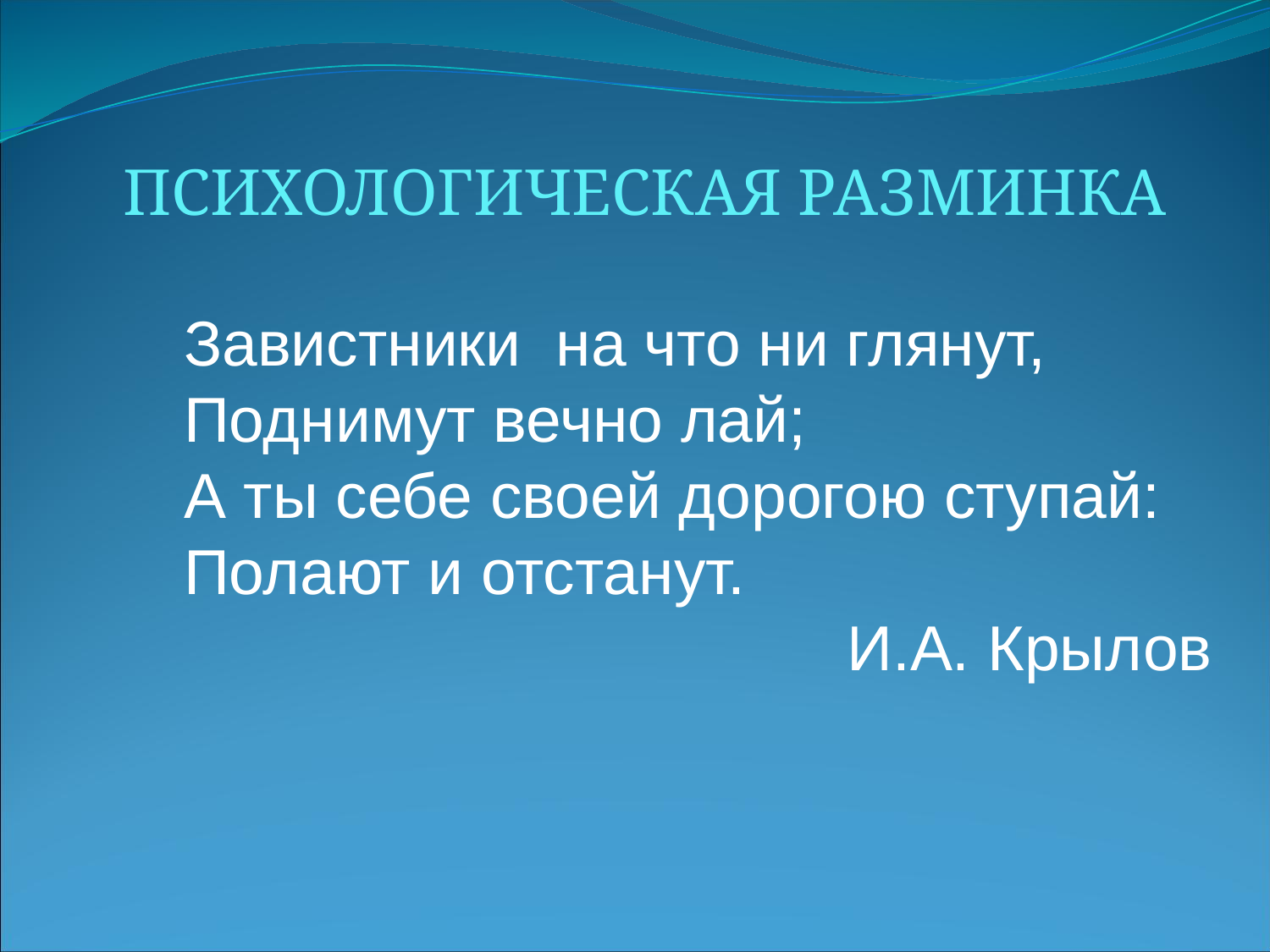

ПСИХОЛОГИЧЕСКАЯ РАЗМИНКА
Завистники  на что ни глянут,
Поднимут вечно лай;
А ты себе своей дорогою ступай:
Полают и отстанут.
И.А. Крылов